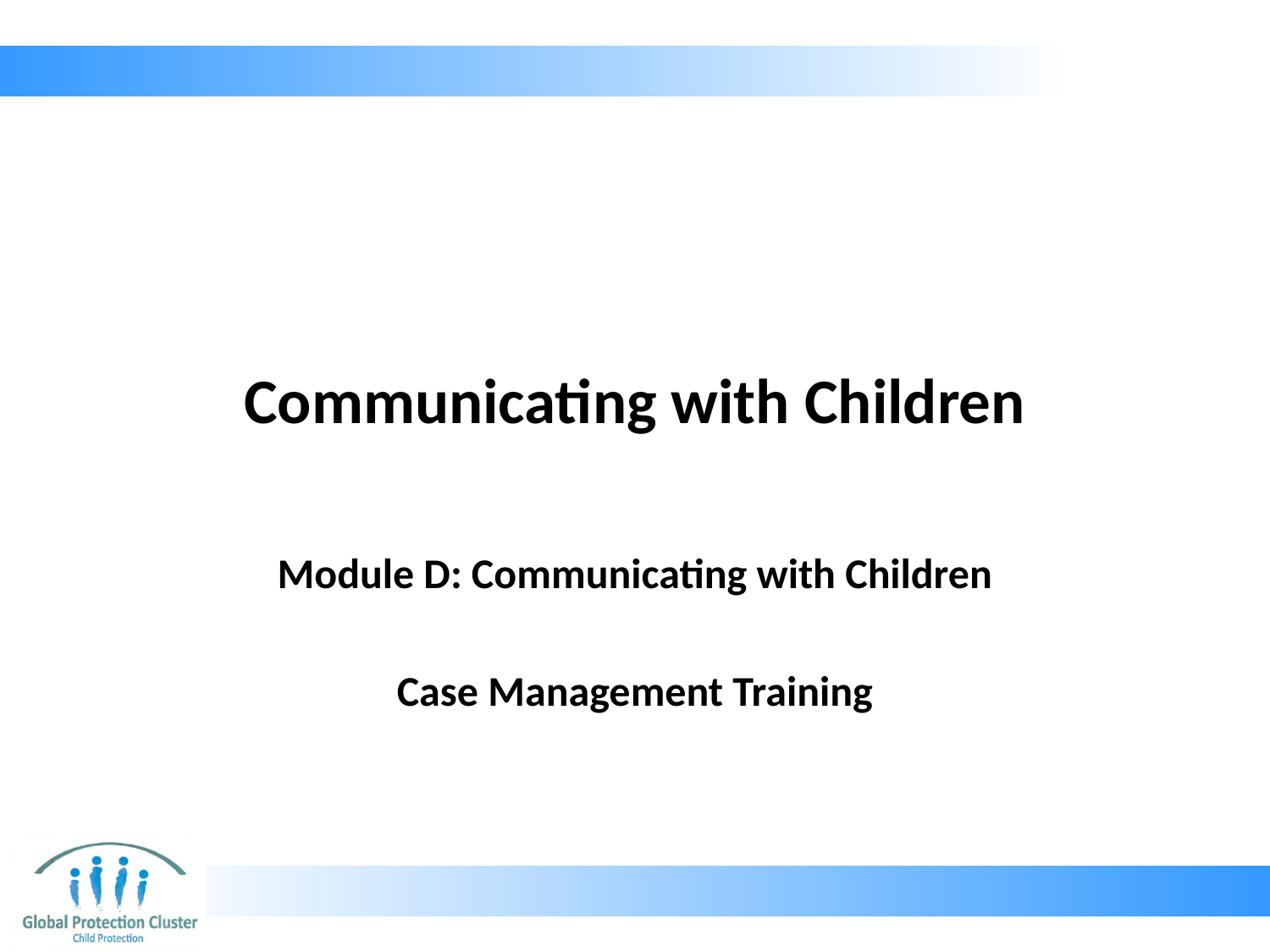

# Communicating with Children
Module D: Communicating with Children

Case Management Training